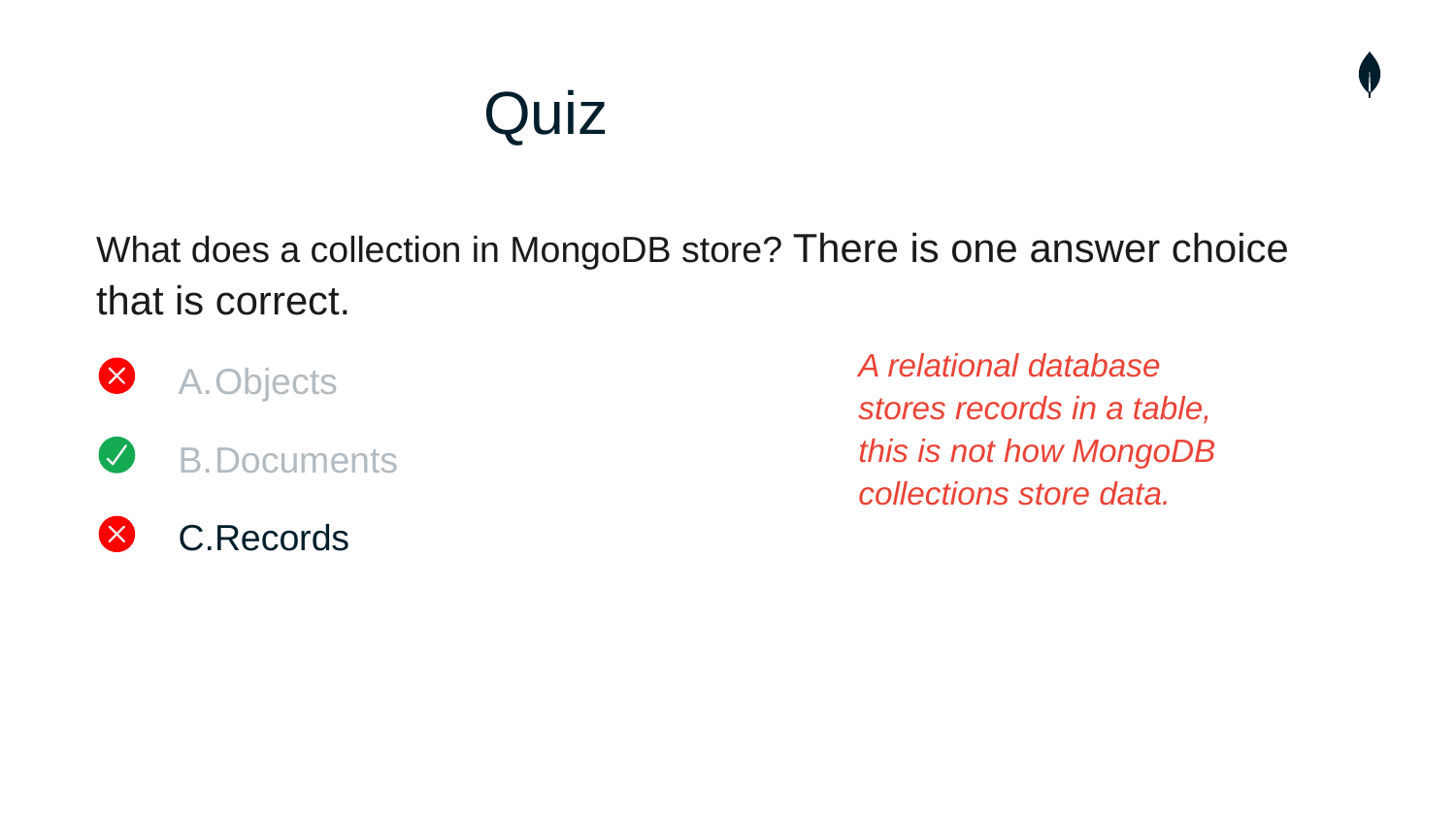

# Quiz
What does a collection in MongoDB store? There is one answer choice that is correct.
Objects
Documents
Records
A relational database stores records in a table, this is not how MongoDB collections store data.